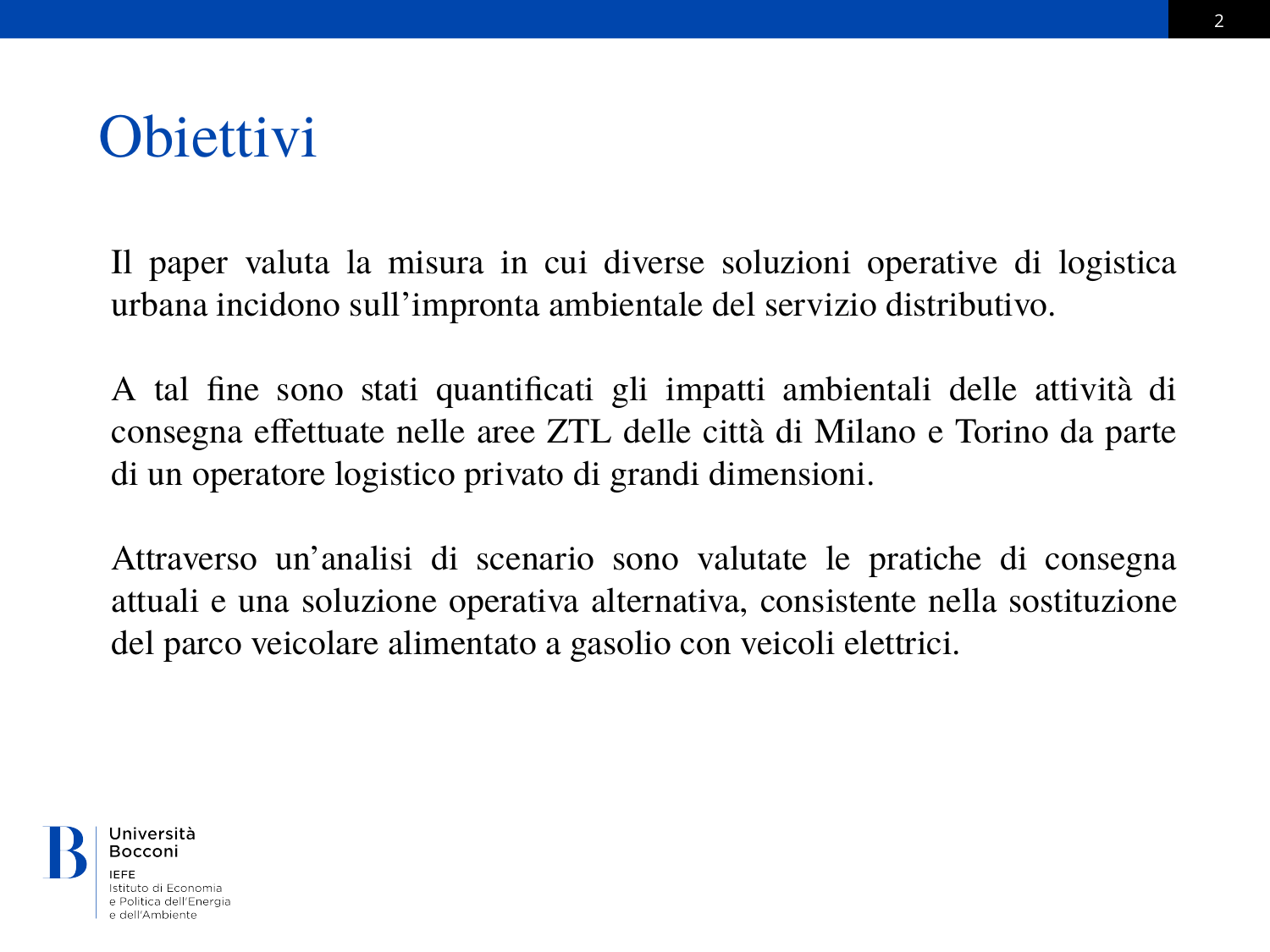

# Obiettivi
Il paper valuta la misura in cui diverse soluzioni operative di logistica urbana incidono sull’impronta ambientale del servizio distributivo.

A tal fine sono stati quantificati gli impatti ambientali delle attività di consegna effettuate nelle aree ZTL delle città di Milano e Torino da parte di un operatore logistico privato di grandi dimensioni.

Attraverso un’analisi di scenario sono valutate le pratiche di consegna attuali e una soluzione operativa alternativa, consistente nella sostituzione del parco veicolare alimentato a gasolio con veicoli elettrici.